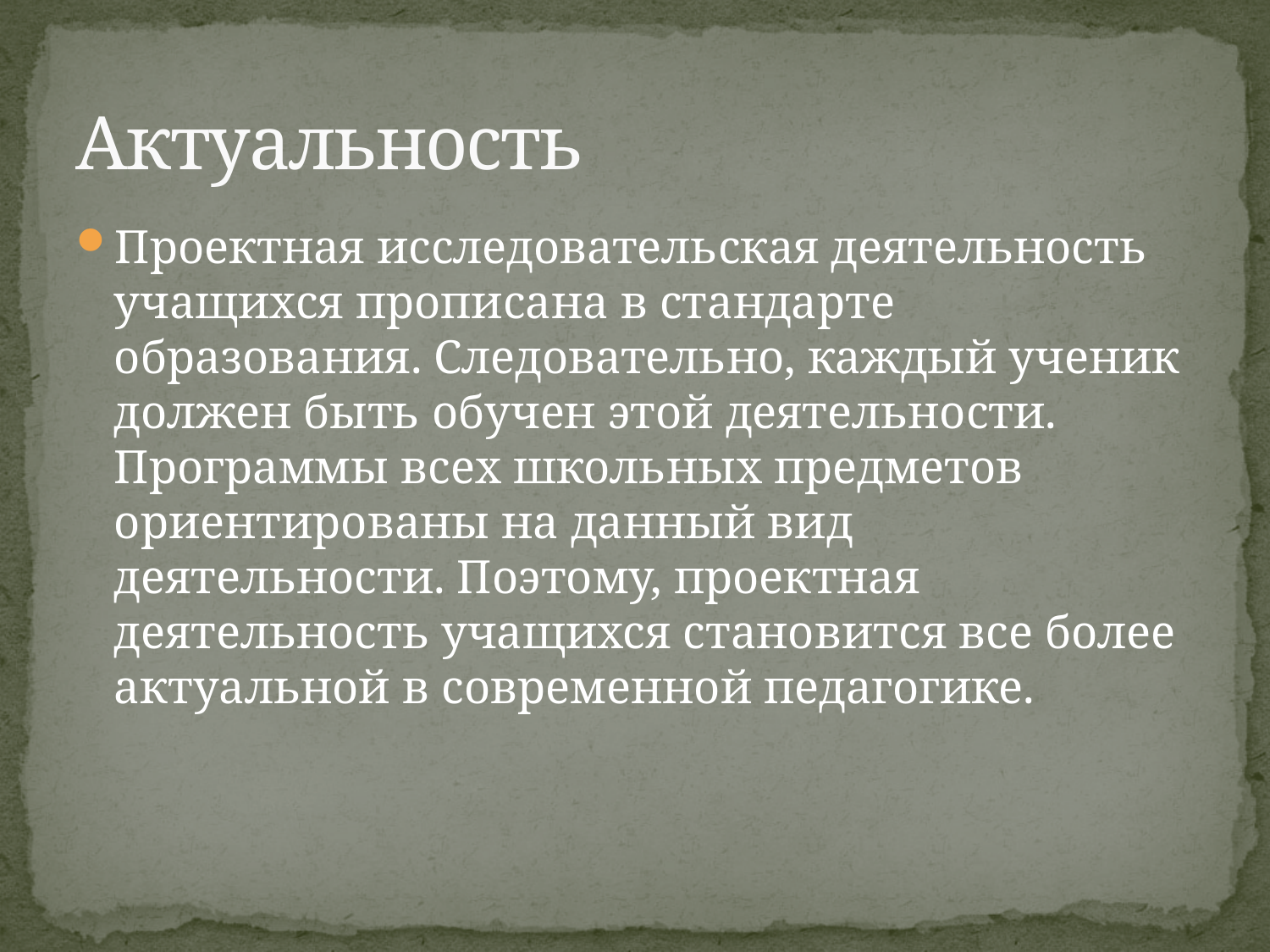

# Актуальность
Проектная исследовательская деятельность учащихся прописана в стандарте образования. Следовательно, каждый ученик должен быть обучен этой деятельности. Программы всех школьных предметов ориентированы на данный вид деятельности. Поэтому, проектная деятельность учащихся становится все более актуальной в современной педагогике.